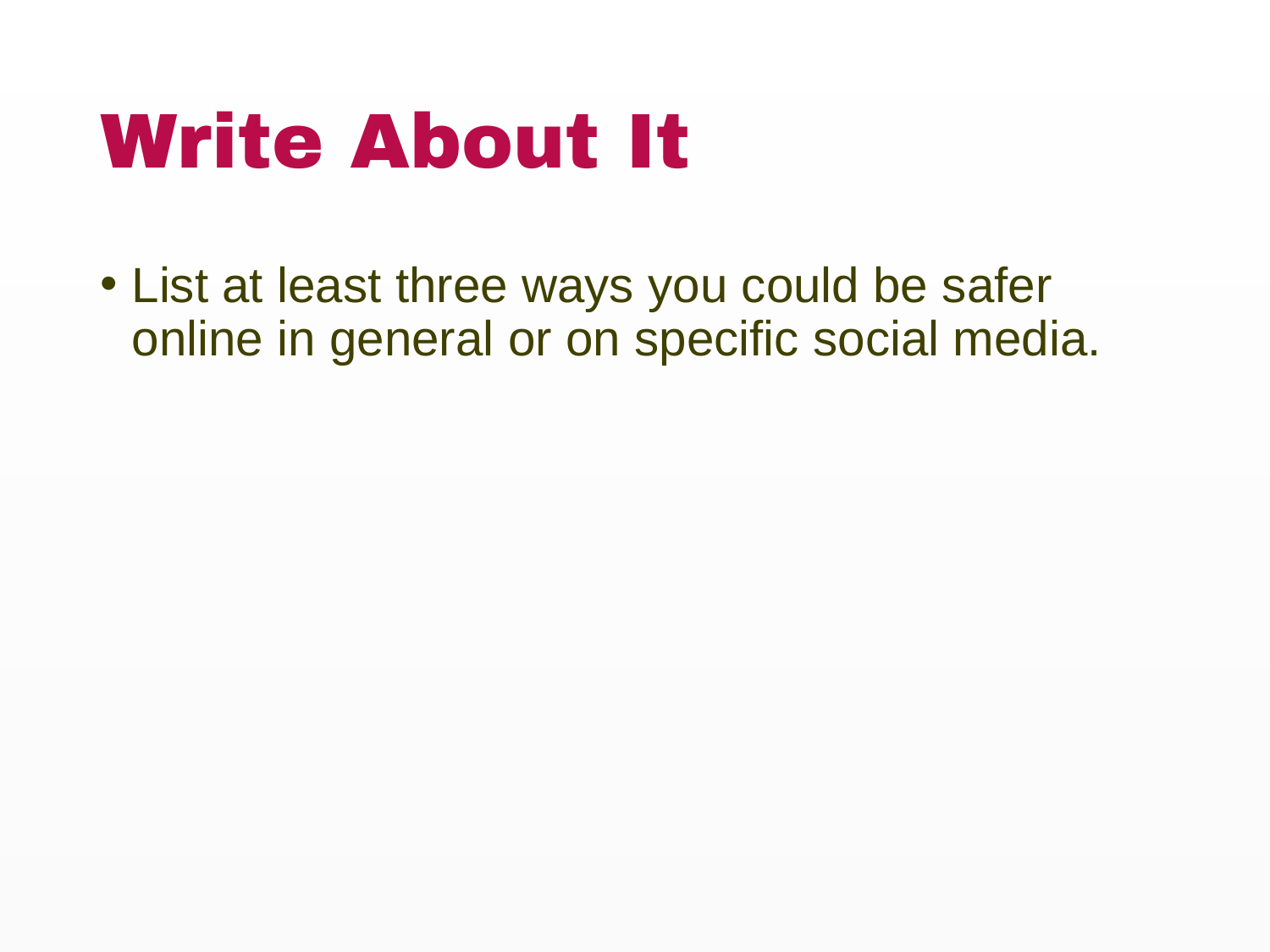

# Write About It
List at least three ways you could be safer online in general or on specific social media.